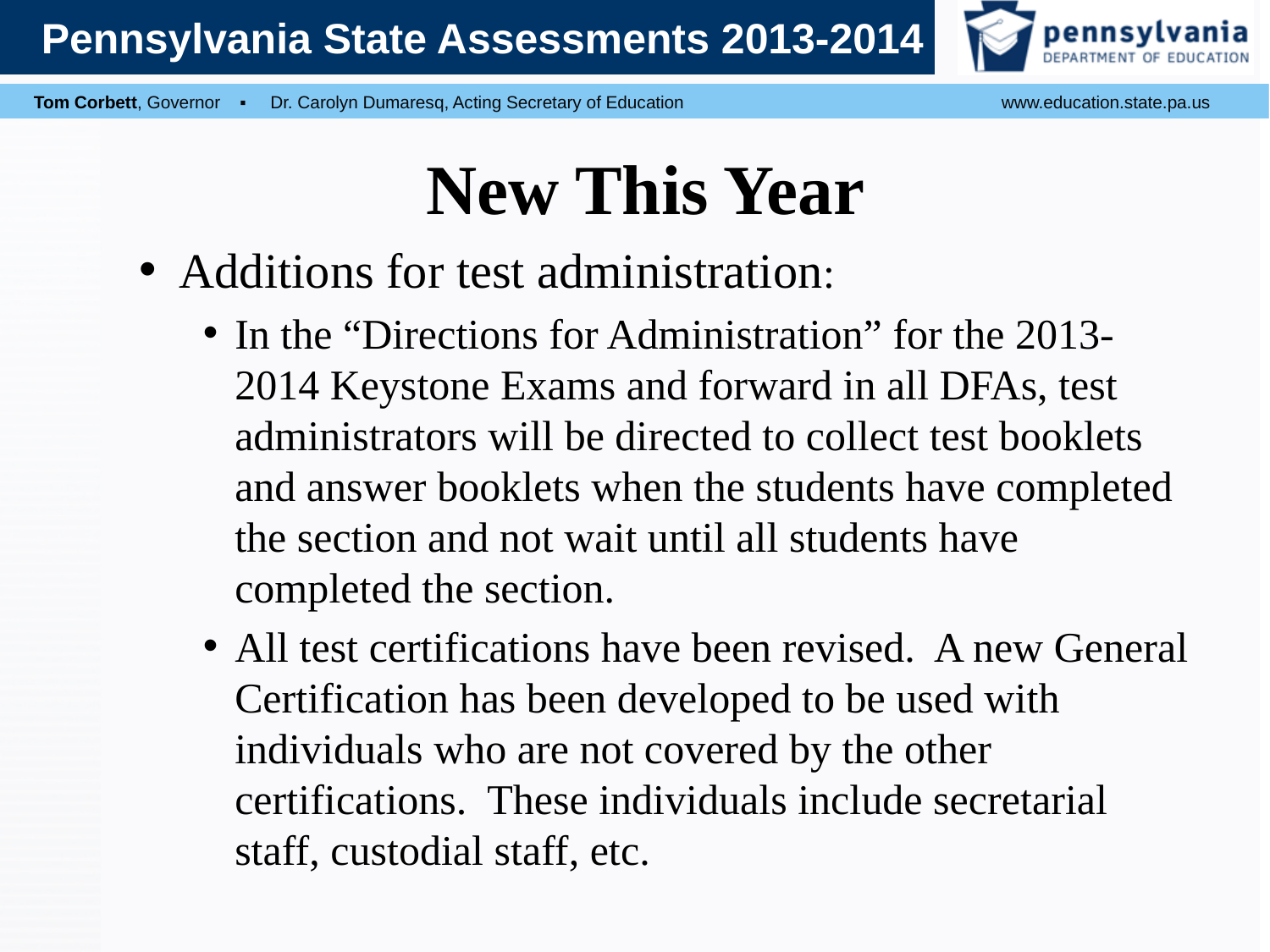

# New This Year
Additions for test administration:
In the “Directions for Administration” for the 2013-2014 Keystone Exams and forward in all DFAs, test administrators will be directed to collect test booklets and answer booklets when the students have completed the section and not wait until all students have completed the section.
All test certifications have been revised.  A new General Certification has been developed to be used with individuals who are not covered by the other certifications.  These individuals include secretarial staff, custodial staff, etc.